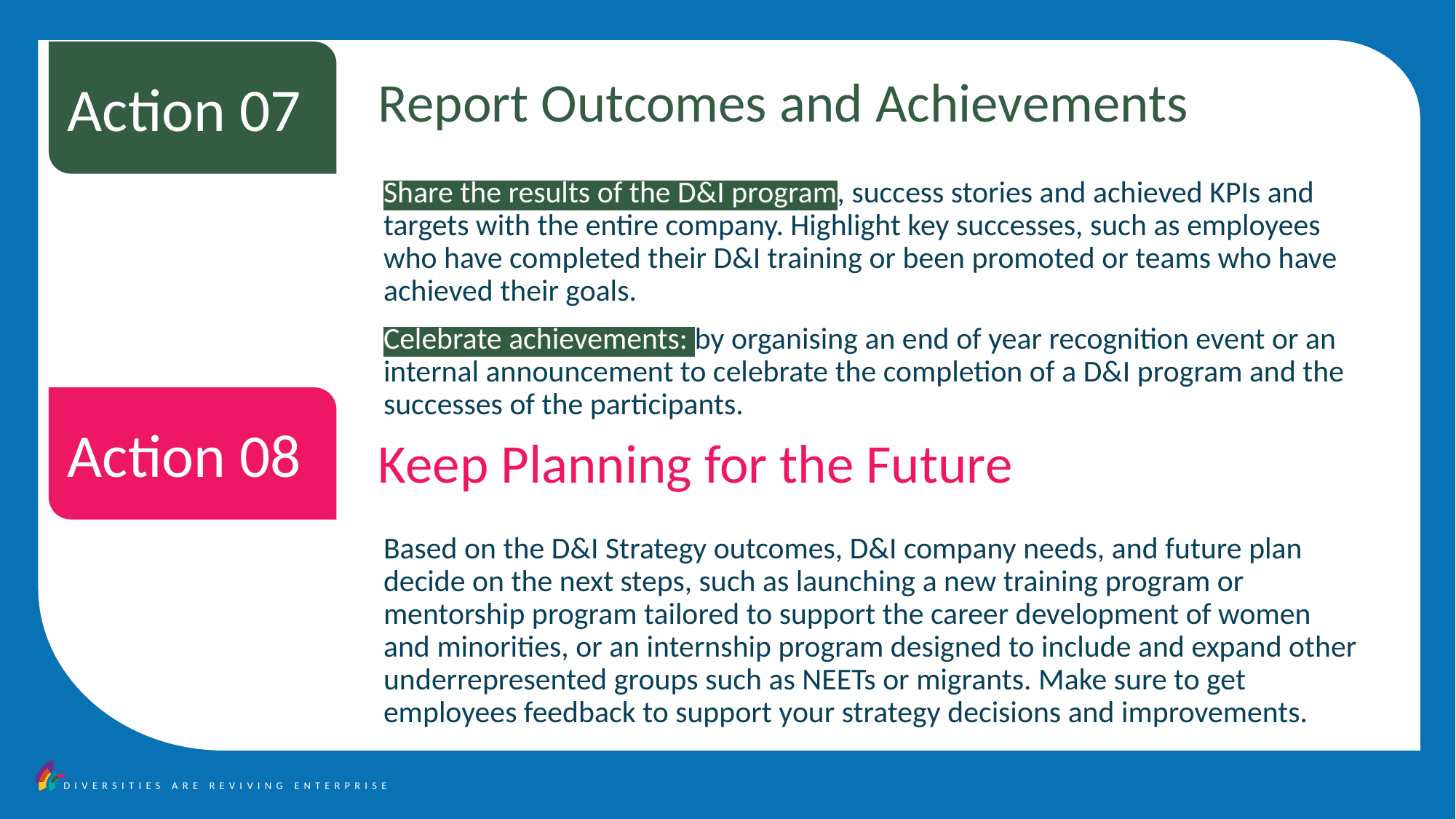

Action 07
Report Outcomes and Achievements
Share the results of the D&I program, success stories and achieved KPIs and targets with the entire company. Highlight key successes, such as employees who have completed their D&I training or been promoted or teams who have achieved their goals.
Celebrate achievements: by organising an end of year recognition event or an internal announcement to celebrate the completion of a D&I program and the successes of the participants.

Based on the D&I Strategy outcomes, D&I company needs, and future plan decide on the next steps, such as launching a new training program or mentorship program tailored to support the career development of women and minorities, or an internship program designed to include and expand other underrepresented groups such as NEETs or migrants. Make sure to get employees feedback to support your strategy decisions and improvements.

Action 08
Keep Planning for the Future